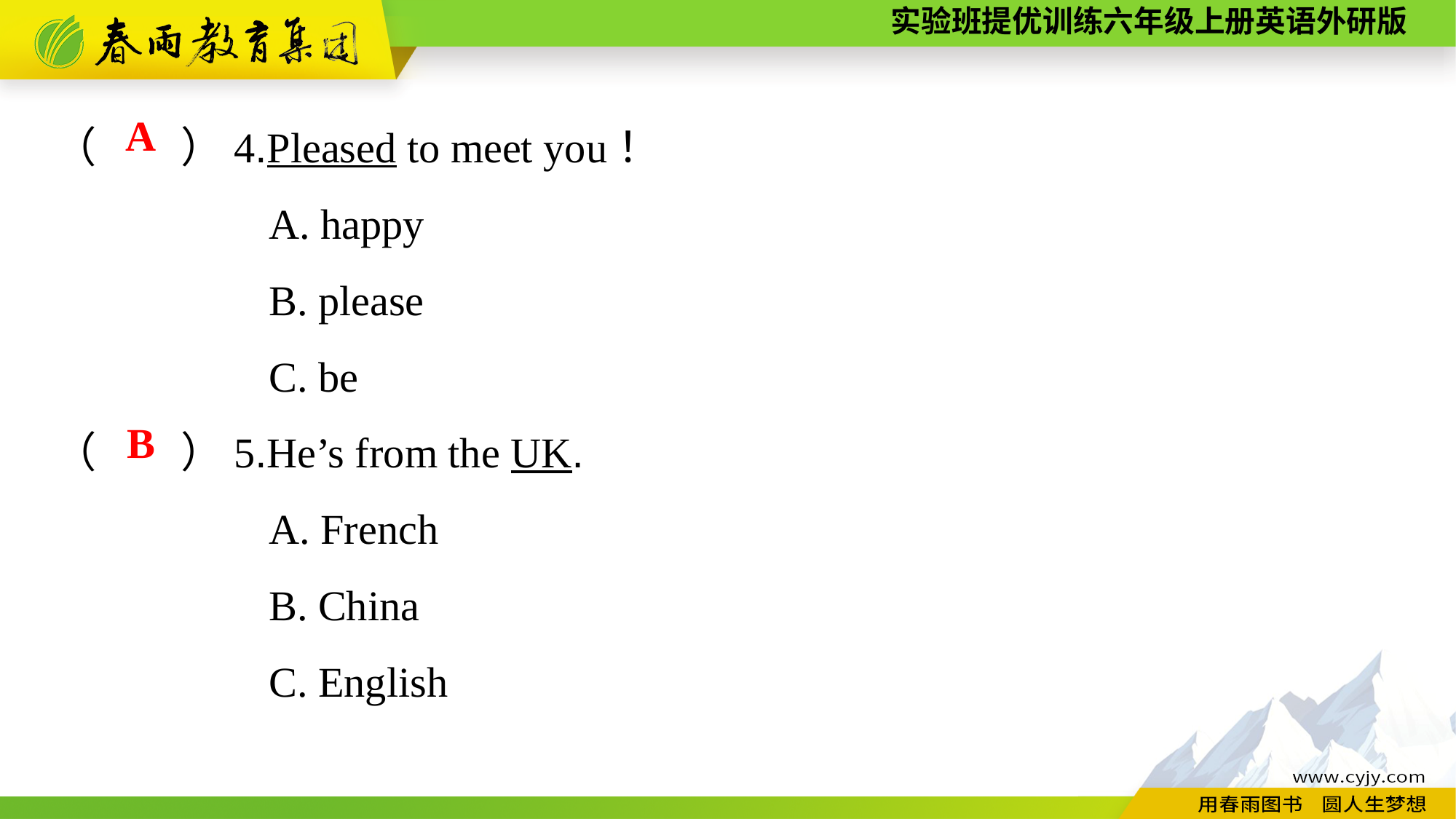

（　　）4.Pleased to meet you！
A. happy
B. please
C. be
（　　）5.He’s from the UK.
A. French
B. China
C. English
A
B